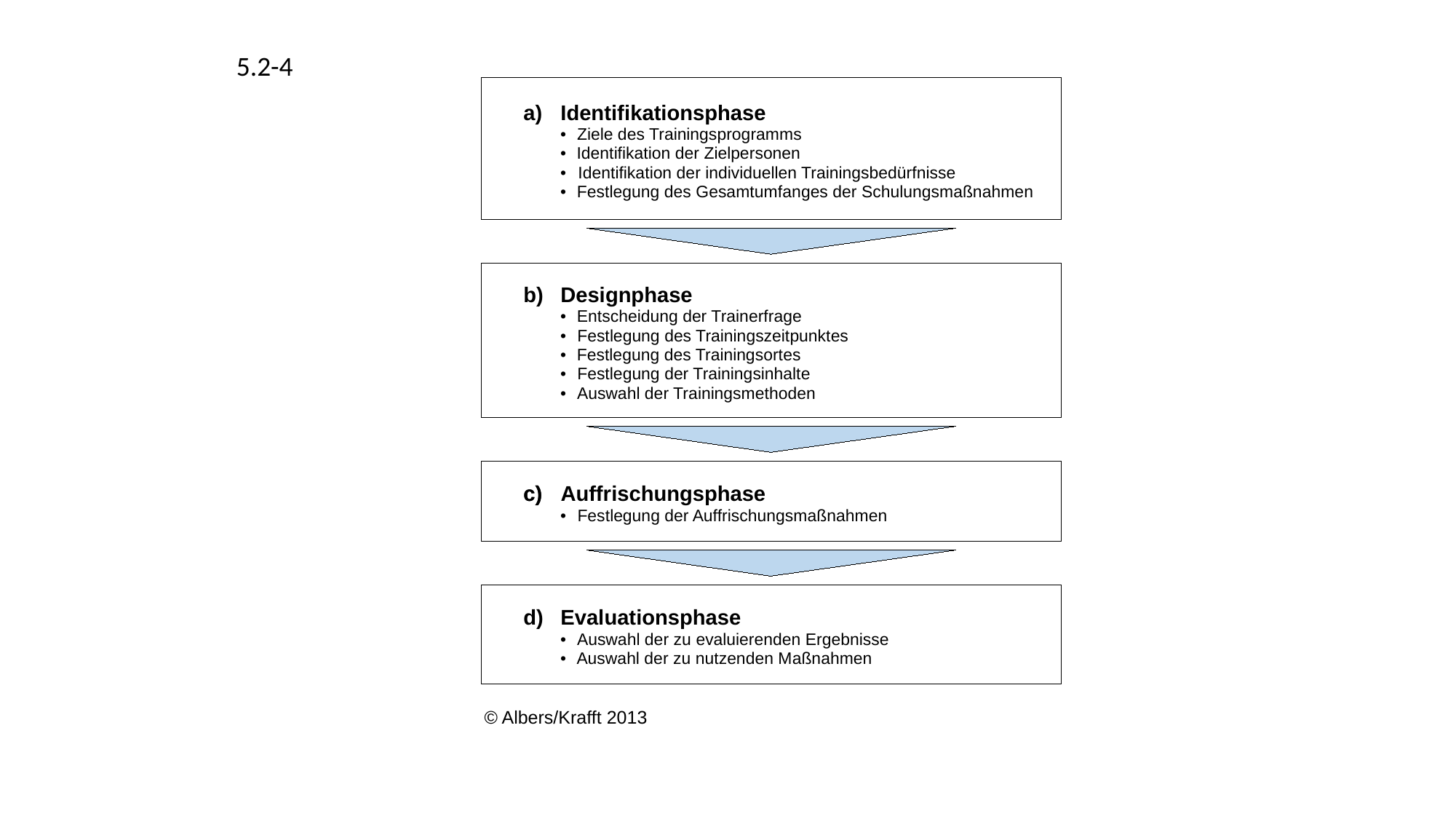

5.2-4

a)
Identifikationsphase
•
Ziele des Trainingsprogramms
•
Identifikation der Zielpersonen
•
Identifikation der individuellen Trainingsbedürfnisse
•
Festlegung des Gesamtumfanges der Schulungsmaßnahmen

b)
Designphase
•
Entscheidung der Trainerfrage
•
Festlegung des Trainingszeitpunktes
•
Festlegung des Trainingsortes
•
Festlegung der Trainingsinhalte
•
Auswahl der Trainingsmethoden

c)
c)
Auffrischungsphase
•
Festlegung der Auffrischungsmaßnahmen

d)
Evaluationsphase
•
Auswahl der zu evaluierenden Ergebnisse
•
Auswahl der zu nutzenden Maßnahmen
© Albers/Krafft 2013